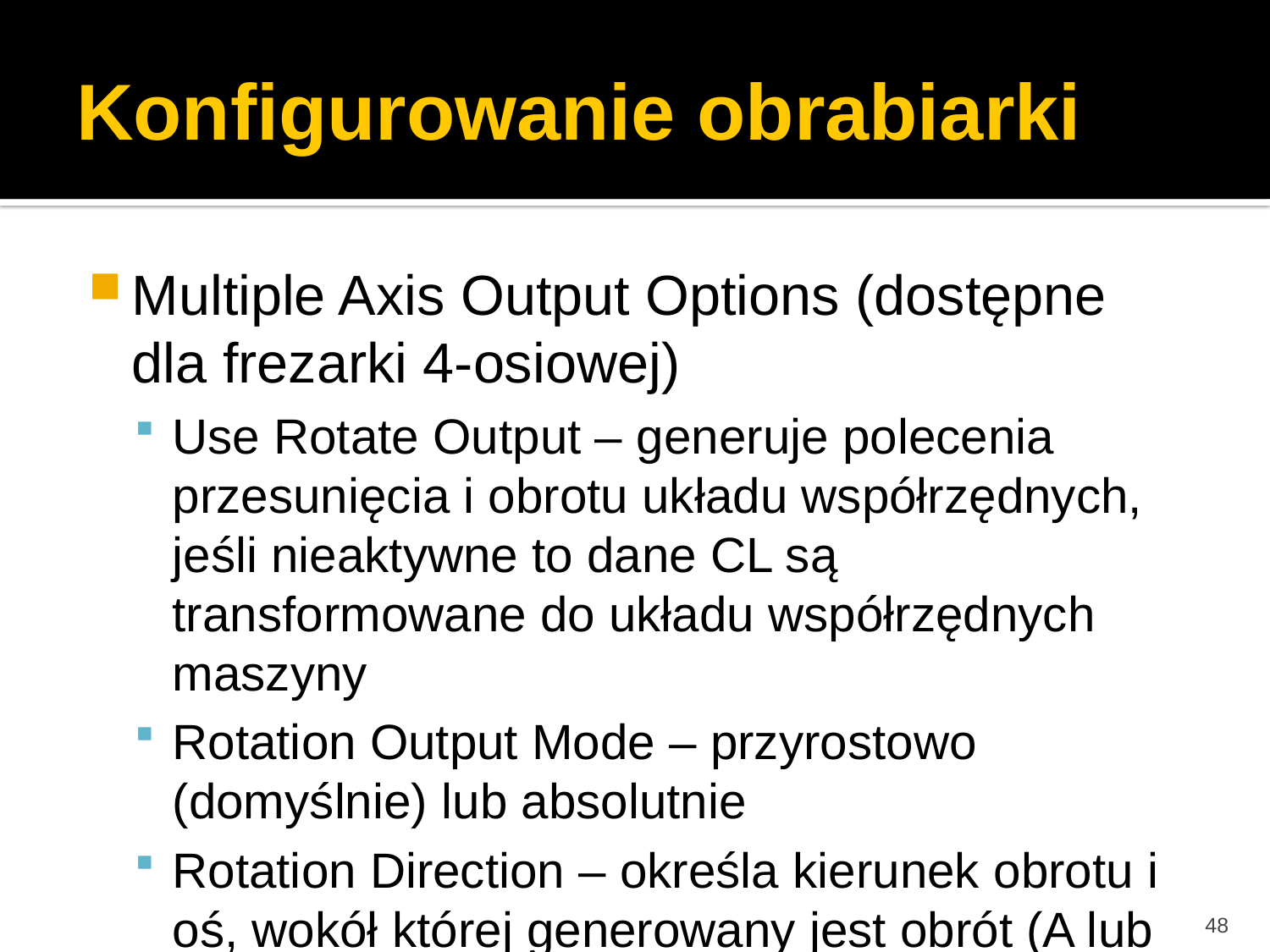

# Konfigurowanie obrabiarki
Multiple Axis Output Options (dostępne dla frezarki 4-osiowej)
Use Rotate Output – generuje polecenia przesunięcia i obrotu układu współrzędnych, jeśli nieaktywne to dane CL są transformowane do układu współrzędnych maszyny
Rotation Output Mode – przyrostowo (domyślnie) lub absolutnie
Rotation Direction – określa kierunek obrotu i oś, wokół której generowany jest obrót (A lub B)
48